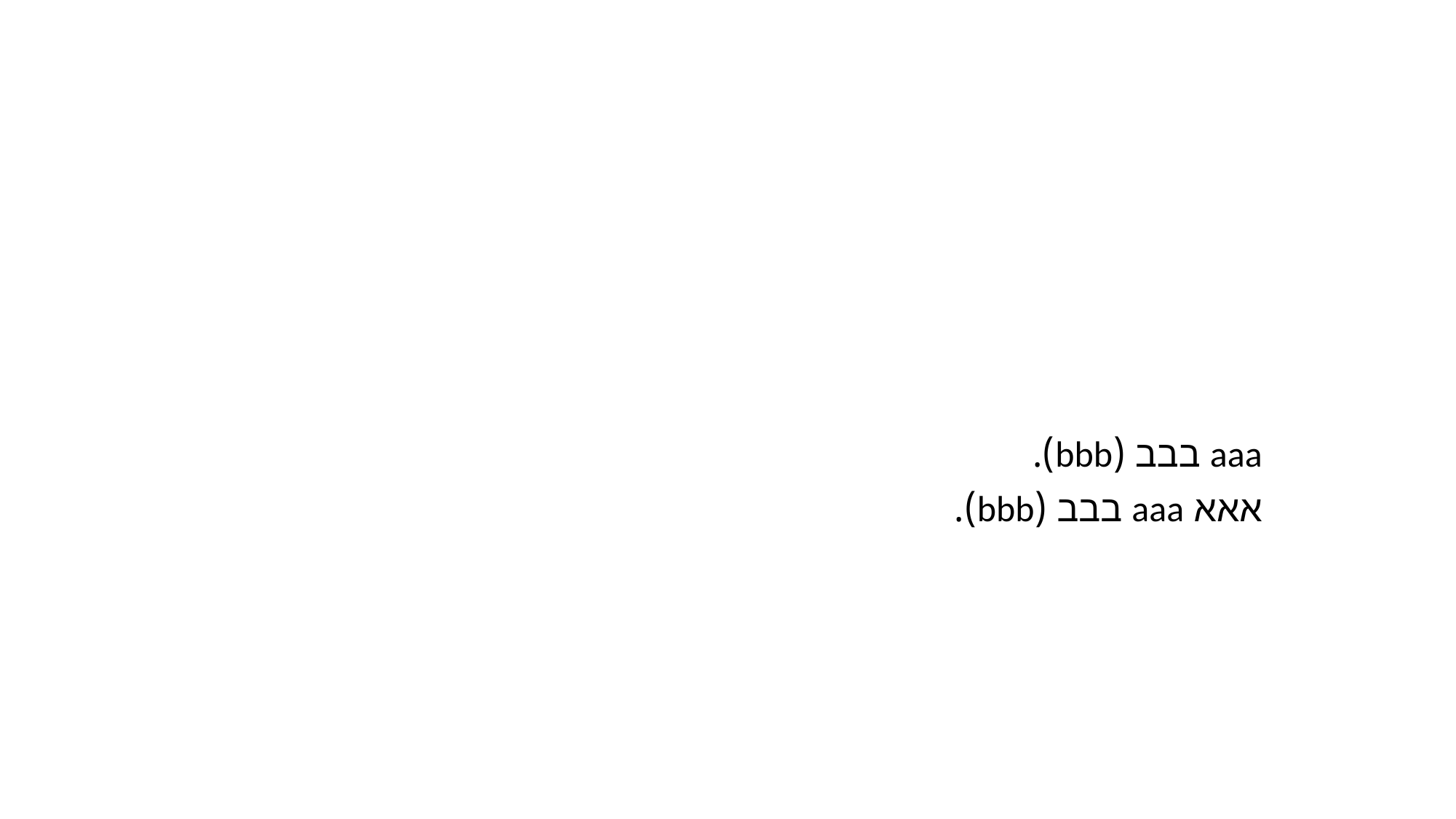

aaa בבב (bbb).
אאא aaa בבב (bbb).